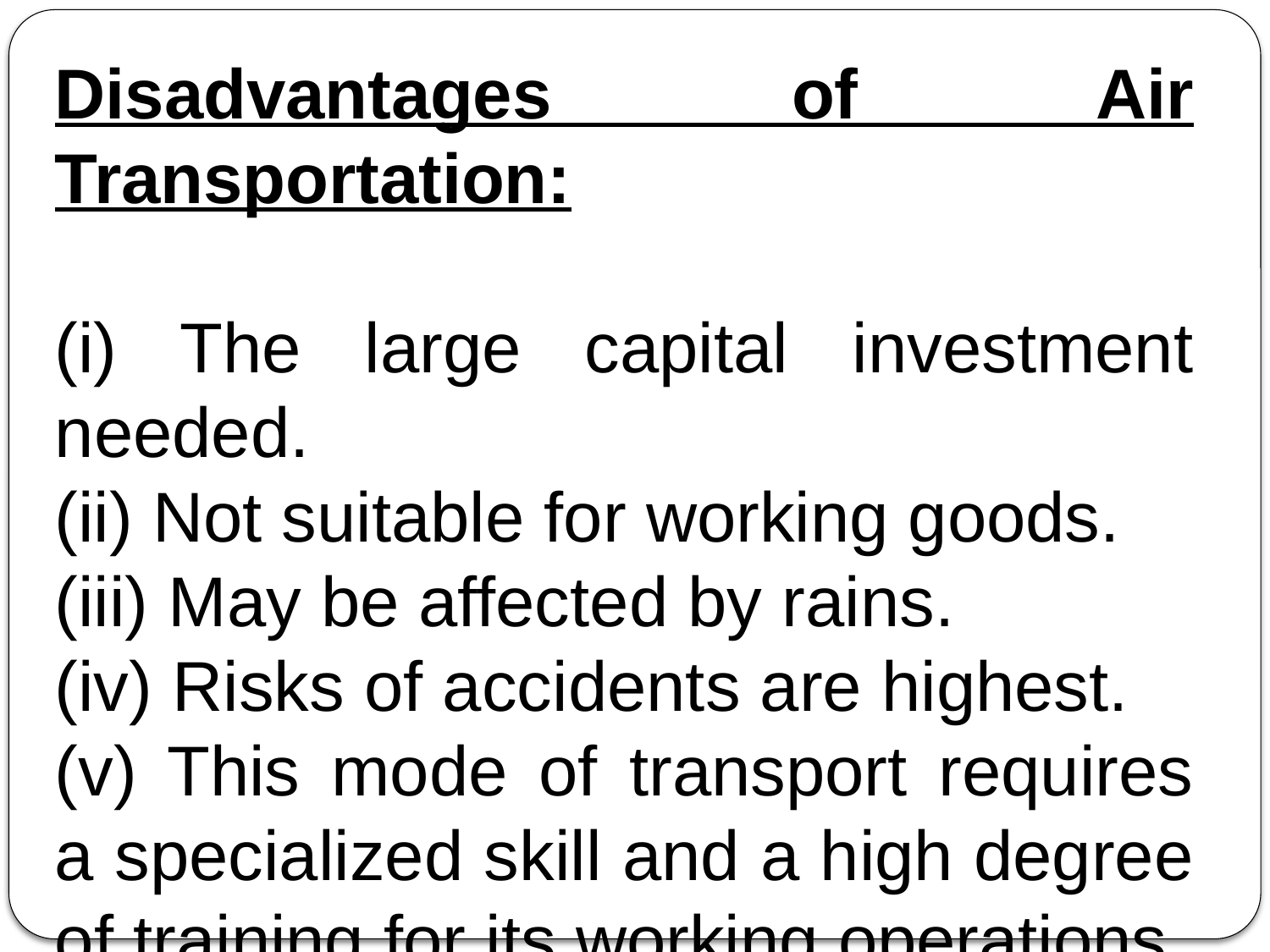

Disadvantages of Air Transportation:

(i) The large capital investment needed.
(ii) Not suitable for working goods.
(iii) May be affected by rains.
(iv) Risks of accidents are highest.
(v) This mode of transport requires a specialized skill and a high degree of training for its working operations.